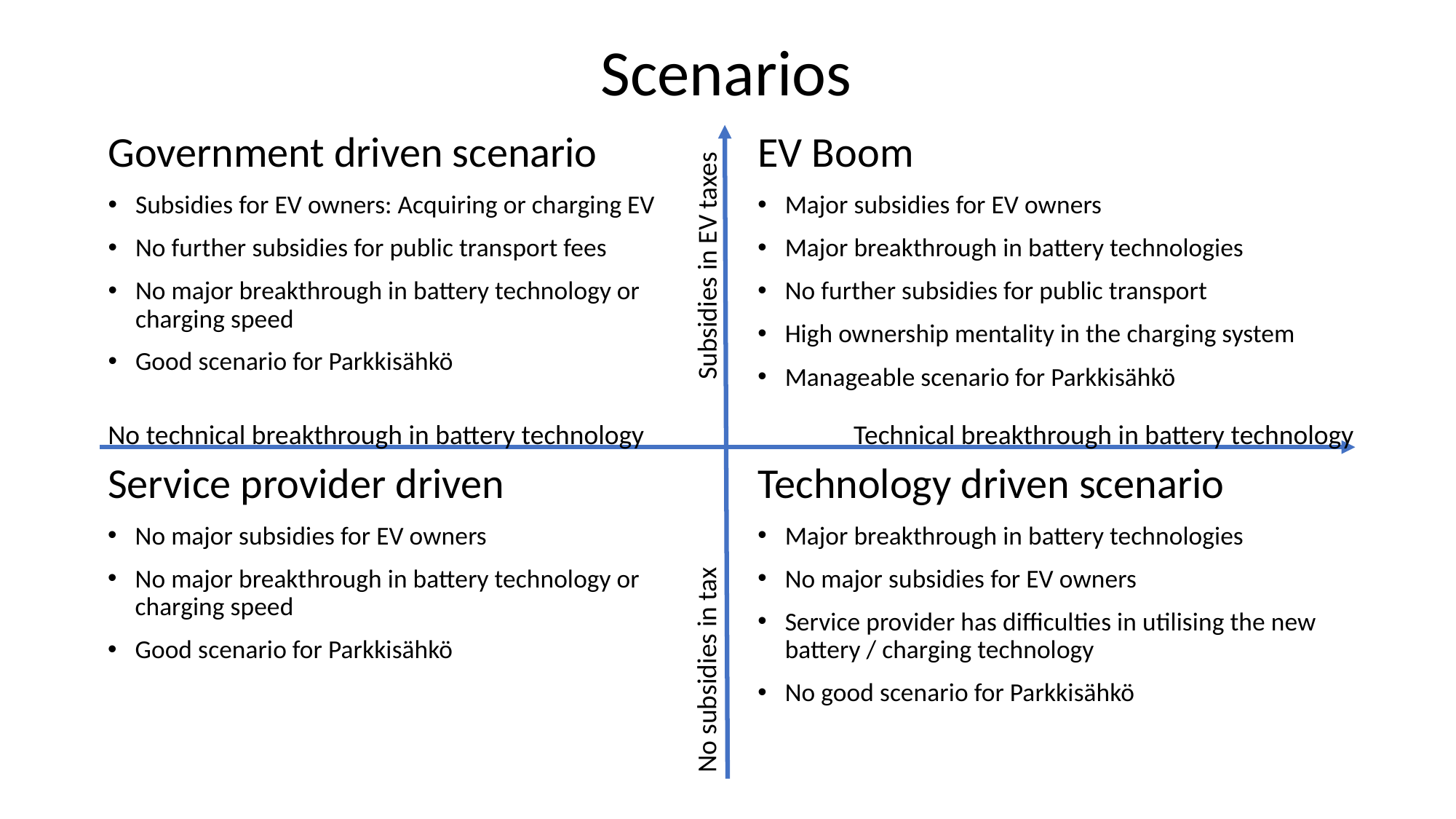

# Scenarios
Government driven scenario
Subsidies for EV owners: Acquiring or charging EV
No further subsidies for public transport fees
No major breakthrough in battery technology or charging speed
Good scenario for Parkkisähkö
EV Boom
Major subsidies for EV owners
Major breakthrough in battery technologies
No further subsidies for public transport
High ownership mentality in the charging system
Manageable scenario for Parkkisähkö
Subsidies in EV taxes
No technical breakthrough in battery technology
Technical breakthrough in battery technology
Service provider driven
No major subsidies for EV owners
No major breakthrough in battery technology or charging speed
Good scenario for Parkkisähkö
Technology driven scenario
Major breakthrough in battery technologies
No major subsidies for EV owners
Service provider has difficulties in utilising the new battery / charging technology
No good scenario for Parkkisähkö
No subsidies in tax